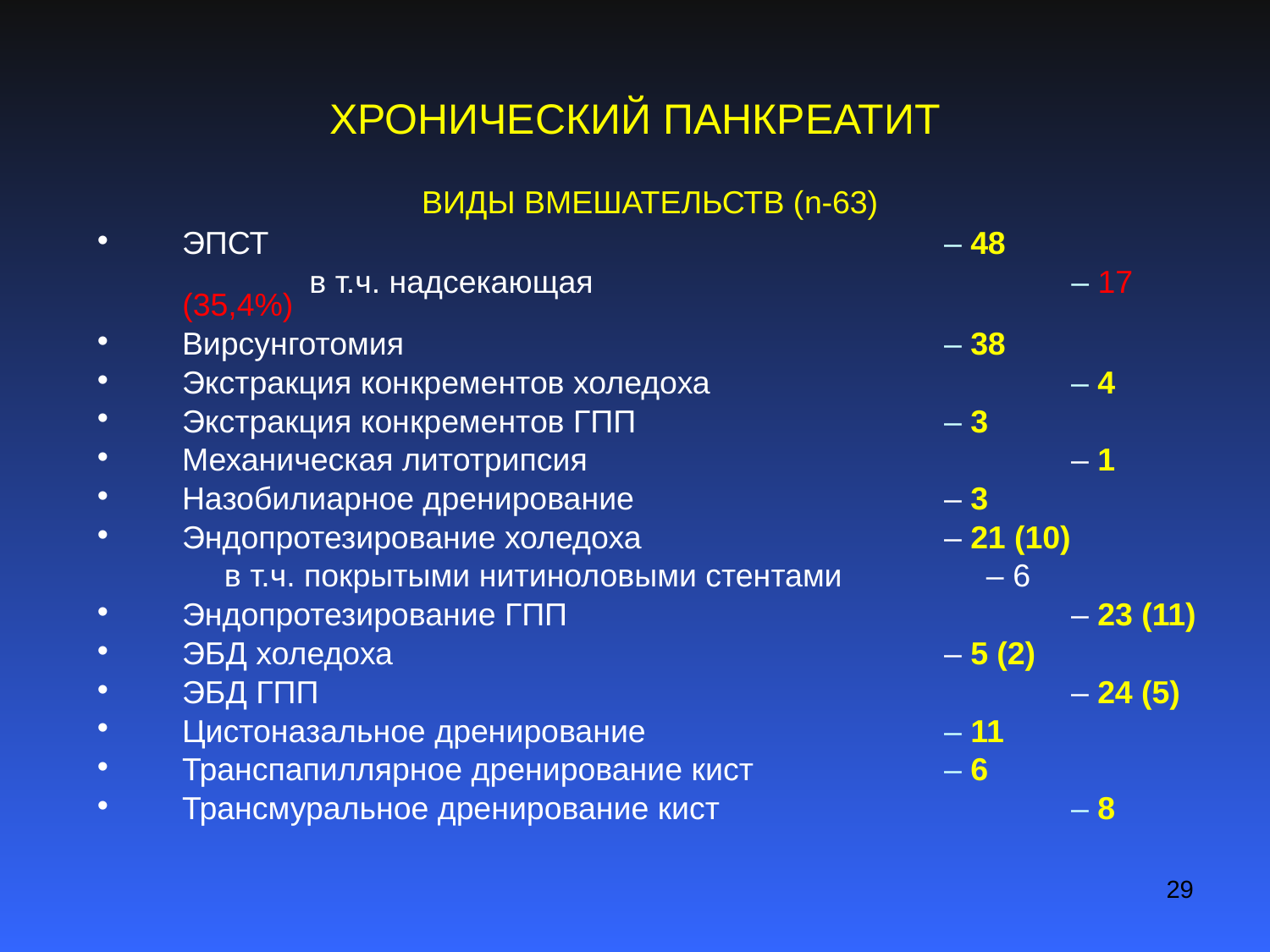

# ХРОНИЧЕСКИЙ ПАНКРЕАТИТ
ВИДЫ ВМЕШАТЕЛЬСТВ (n-63)
ЭПСТ						– 48
	в т.ч. надсекающая				– 17 (35,4%)
Вирсунготомия					– 38
Экстракция конкрементов холедоха			– 4
Экстракция конкрементов ГПП			– 3
Механическая литотрипсия				– 1
Назобилиарное дренирование			– 3
Эндопротезирование холедоха			– 21 (10)
	в т.ч. покрытыми нитиноловыми стентами		– 6
Эндопротезирование ГПП				– 23 (11)
ЭБД холедоха					– 5 (2)
ЭБД ГПП						– 24 (5)
Цистоназальное дренирование			– 11
Транспапиллярное дренирование кист		– 6
Трансмуральное дренирование кист			– 8
29